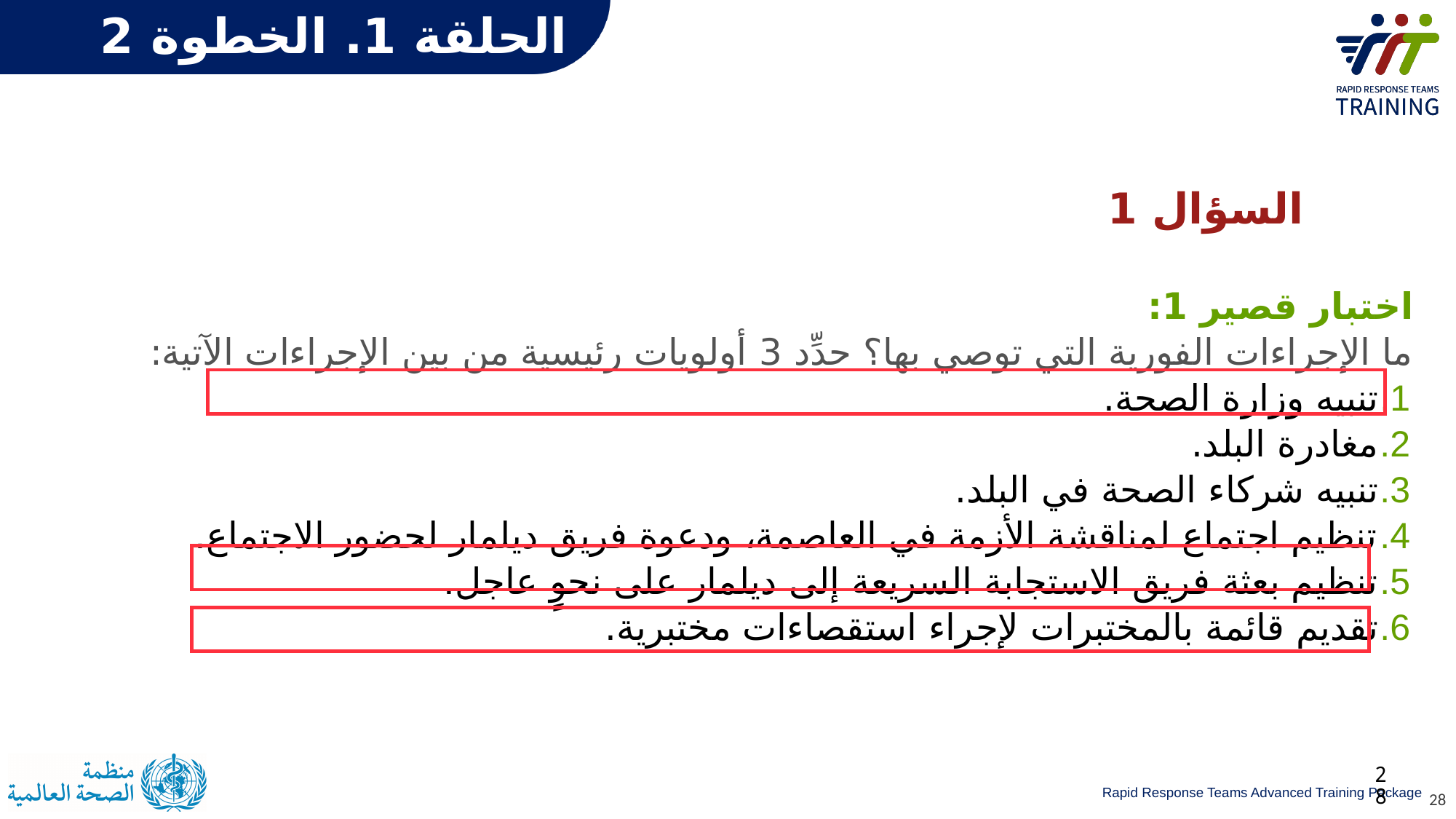

# الحلقة 1. الخطوة 2
السؤال 1

اختبار قصير 1:
ما الإجراءات الفورية‬ التي توصي بها؟ حدِّد 3 أولويات رئيسية من بين الإجراءات الآتية:
تنبيه وزارة الصحة.
مغادرة البلد.
تنبيه شركاء الصحة في البلد.
تنظيم اجتماع لمناقشة الأزمة في العاصمة، ودعوة فريق ديلمار لحضور الاجتماع.
تنظيم بعثة فريق الاستجابة السريعة إلى ديلمار على نحوٍ عاجل.
تقديم قائمة بالمختبرات لإجراء استقصاءات مختبرية.

28